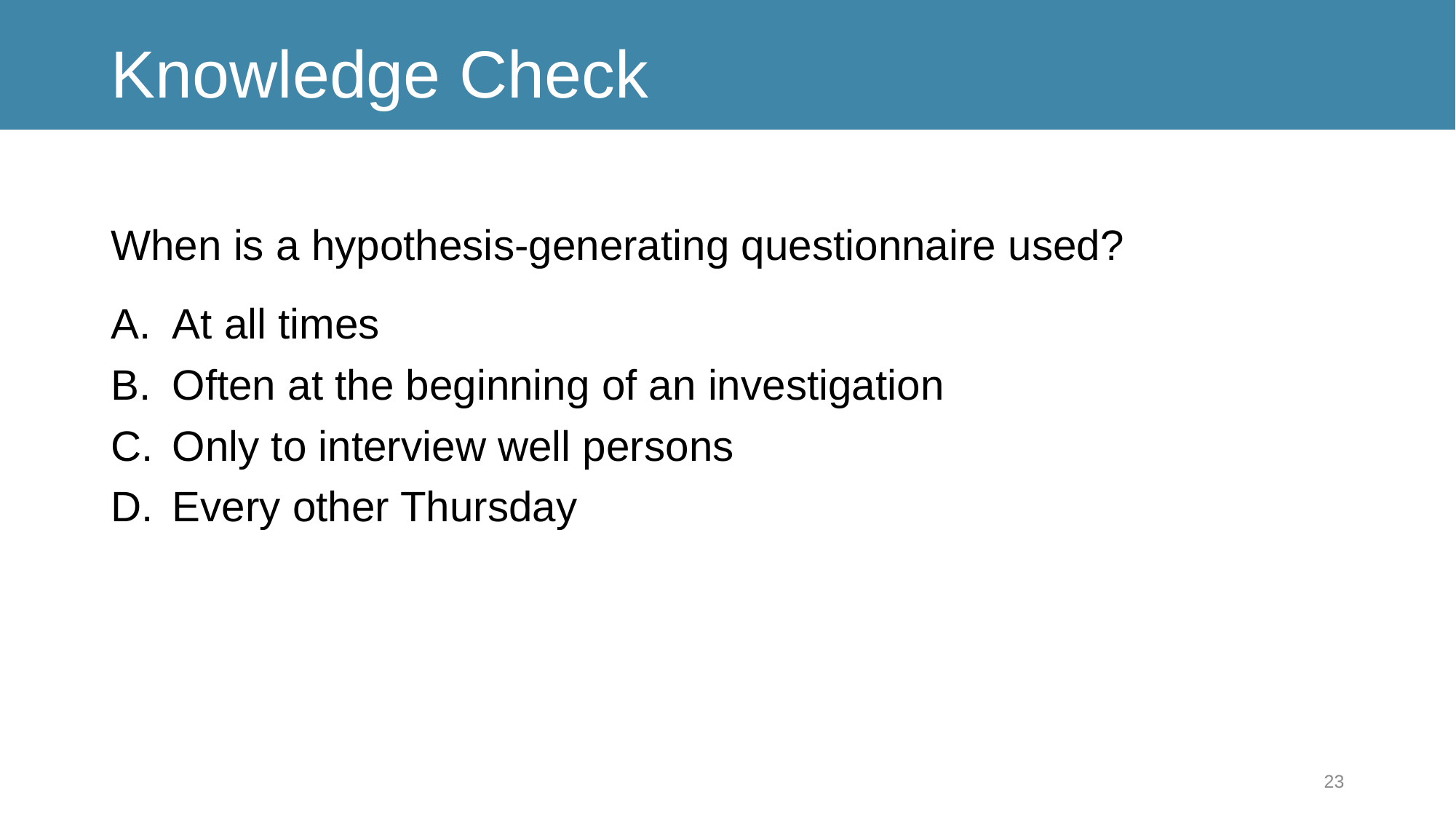

# Knowledge Check
When is a hypothesis-generating questionnaire used?
At all times
Often at the beginning of an investigation
Only to interview well persons
Every other Thursday

23